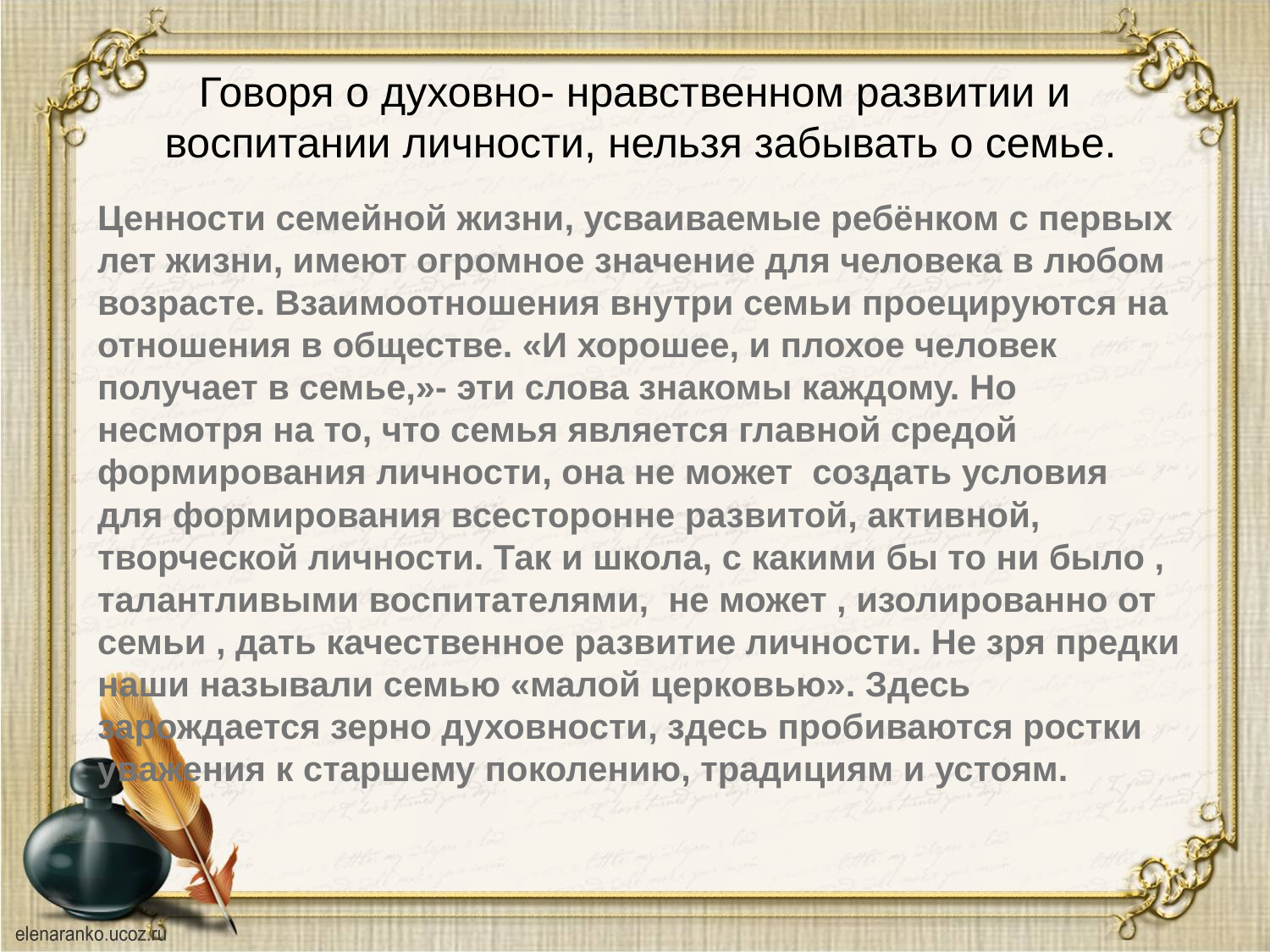

# Говоря о духовно- нравственном развитии и воспитании личности, нельзя забывать о семье.
Ценности семейной жизни, усваиваемые ребёнком с первых лет жизни, имеют огромное значение для человека в любом возрасте. Взаимоотношения внутри семьи проецируются на отношения в обществе. «И хорошее, и плохое человек получает в семье,»- эти слова знакомы каждому. Но несмотря на то, что семья является главной средой формирования личности, она не может  создать условия для формирования всесторонне развитой, активной, творческой личности. Так и школа, с какими бы то ни было , талантливыми воспитателями,  не может , изолированно от семьи , дать качественное развитие личности. Не зря предки наши называли семью «малой церковью». Здесь зарождается зерно духовности, здесь пробиваются ростки уважения к старшему поколению, традициям и устоям.